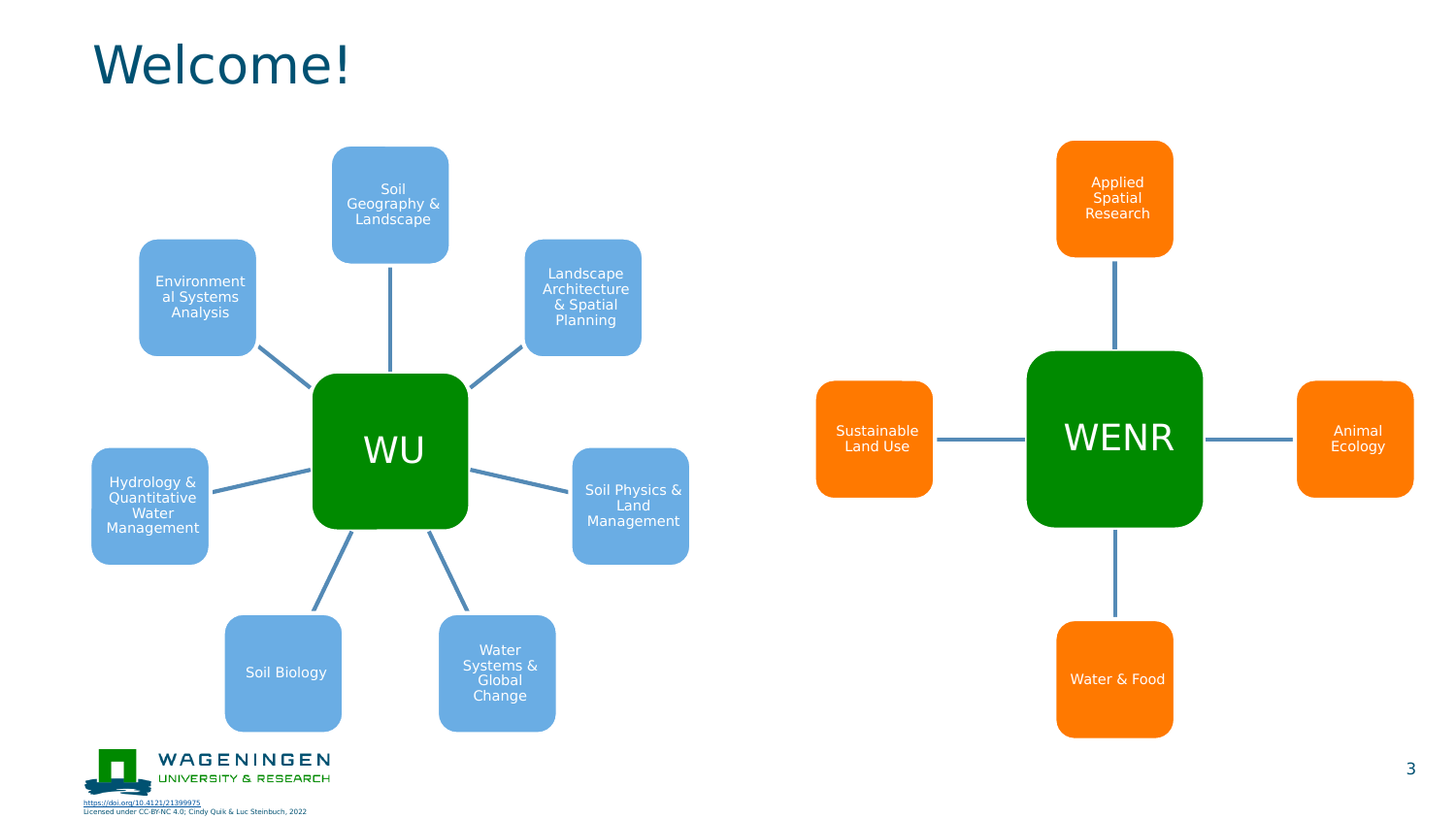

# Welcome!
WU
Soil Geography & Landscape
Landscape Architecture & Spatial Planning
Soil Physics & Land Management
Water Systems & Global Change
Soil Biology
Hydrology & Quantitative Water Management
Environmental Systems Analysis
WENR
Applied Spatial Research
Animal Ecology
Water & Food
Sustainable Land Use
3